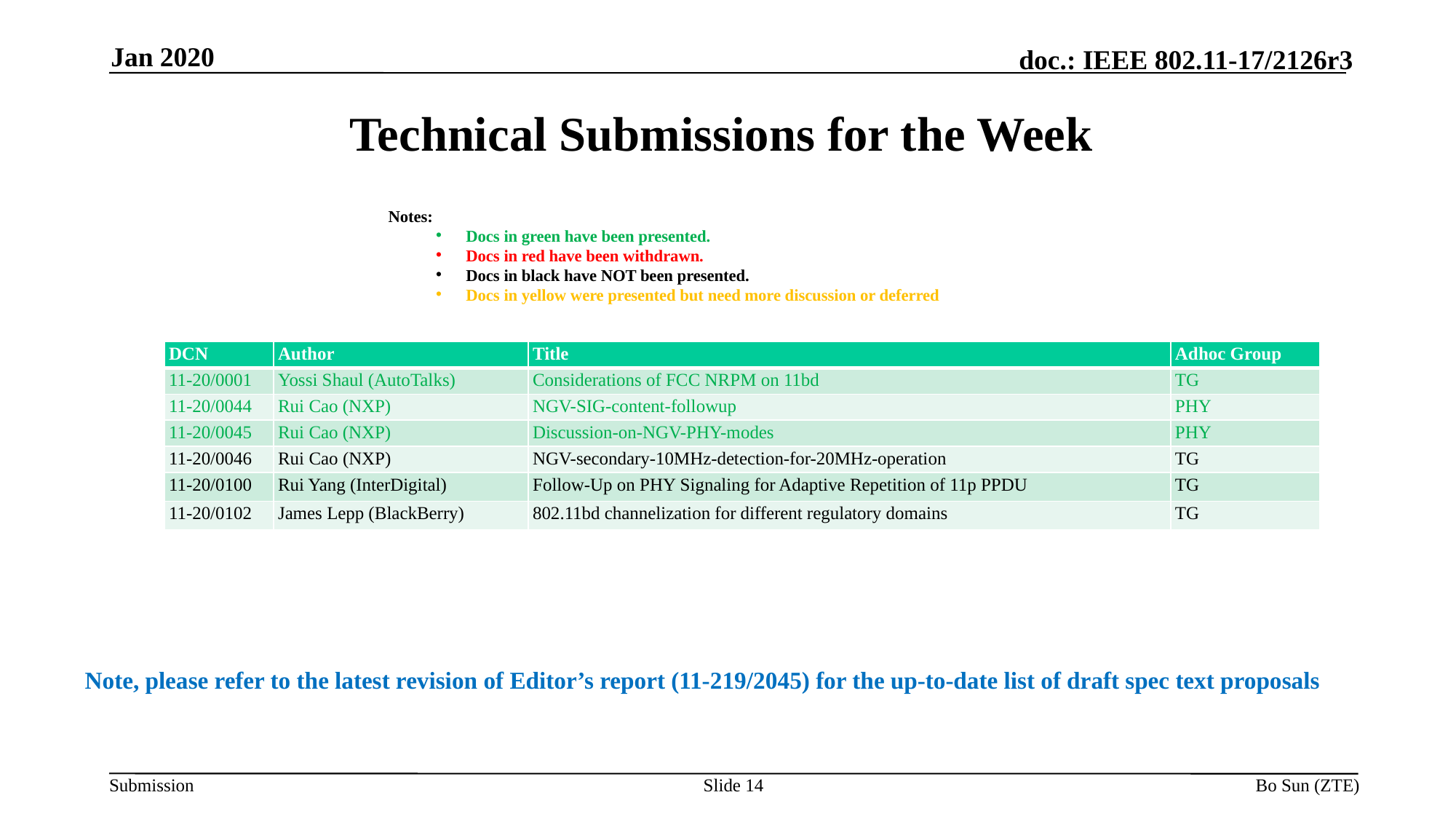

Jan 2020
Technical Submissions for the Week
Notes:
Docs in green have been presented.
Docs in red have been withdrawn.
Docs in black have NOT been presented.
Docs in yellow were presented but need more discussion or deferred
| DCN | Author | Title | Adhoc Group |
| --- | --- | --- | --- |
| 11-20/0001 | Yossi Shaul (AutoTalks) | Considerations of FCC NRPM on 11bd | TG |
| 11-20/0044 | Rui Cao (NXP) | NGV-SIG-content-followup | PHY |
| 11-20/0045 | Rui Cao (NXP) | Discussion-on-NGV-PHY-modes | PHY |
| 11-20/0046 | Rui Cao (NXP) | NGV-secondary-10MHz-detection-for-20MHz-operation | TG |
| 11-20/0100 | Rui Yang (InterDigital) | Follow-Up on PHY Signaling for Adaptive Repetition of 11p PPDU | TG |
| 11-20/0102 | James Lepp (BlackBerry) | 802.11bd channelization for different regulatory domains | TG |
Note, please refer to the latest revision of Editor’s report (11-219/2045) for the up-to-date list of draft spec text proposals
Slide 14
Bo Sun (ZTE)